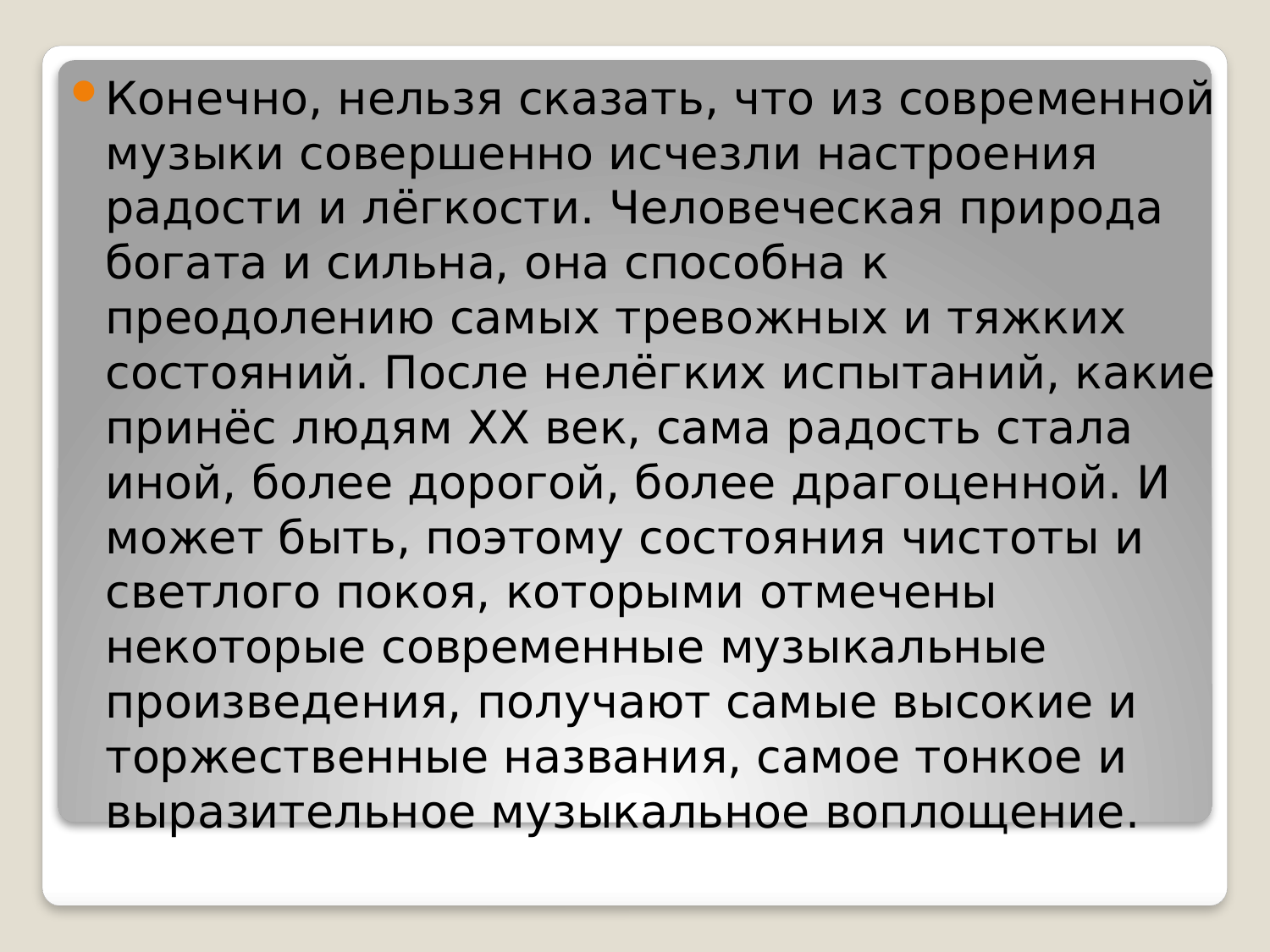

Конечно, нельзя сказать, что из современной музыки совершенно исчезли настроения радости и лёгкости. Человеческая природа богата и сильна, она способна к преодолению самых тревожных и тяжких состояний. После нелёгких испытаний, какие принёс людям ХХ век, сама радость стала иной, более дорогой, более драгоценной. И может быть, поэтому состояния чистоты и светлого покоя, которыми отмечены некоторые современные музыкальные произведения, получают самые высокие и торжественные названия, самое тонкое и выразительное музыкальное воплощение.